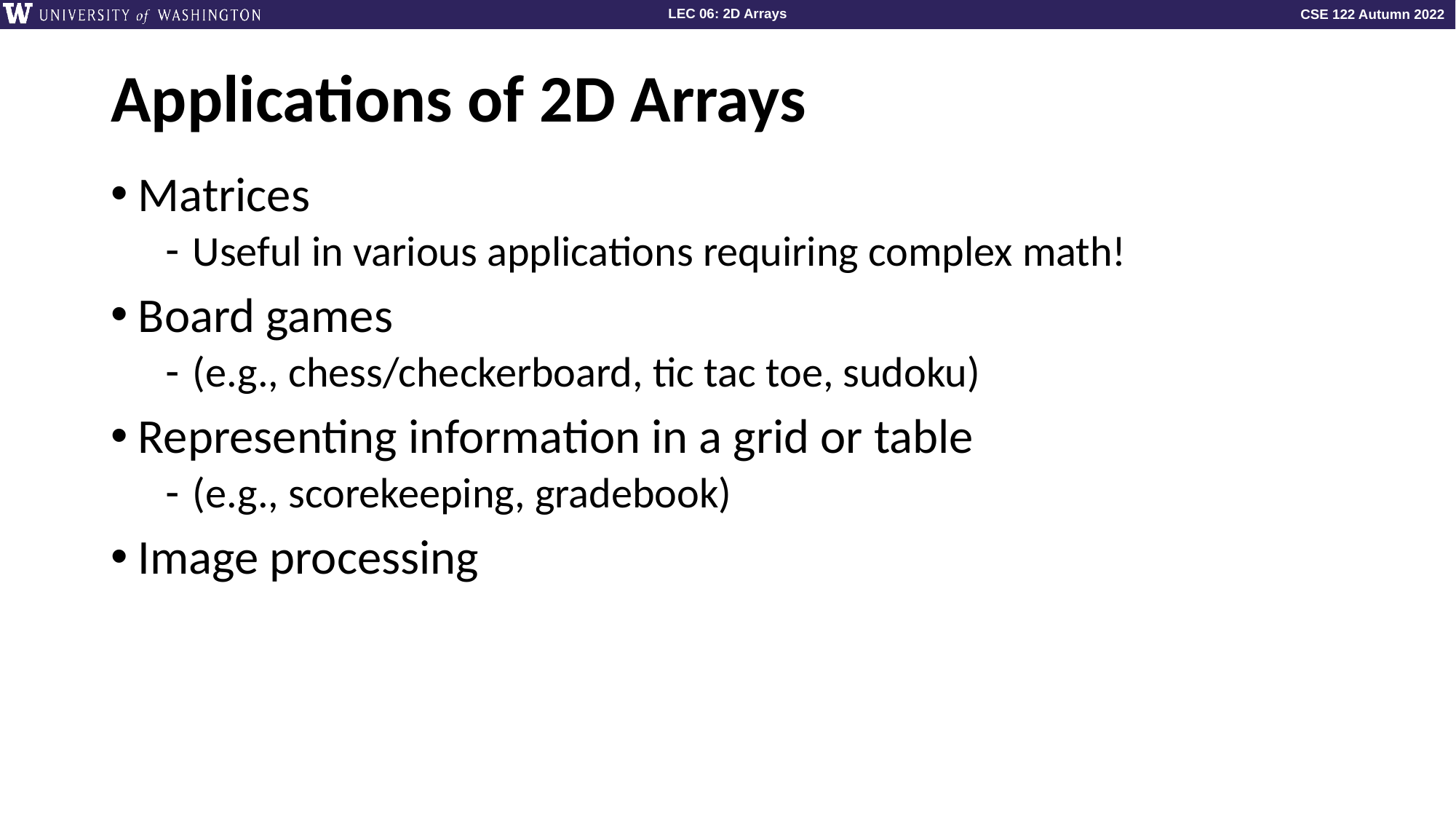

# Applications of 2D Arrays
Matrices
Useful in various applications requiring complex math!
Board games
(e.g., chess/checkerboard, tic tac toe, sudoku)
Representing information in a grid or table
(e.g., scorekeeping, gradebook)
Image processing